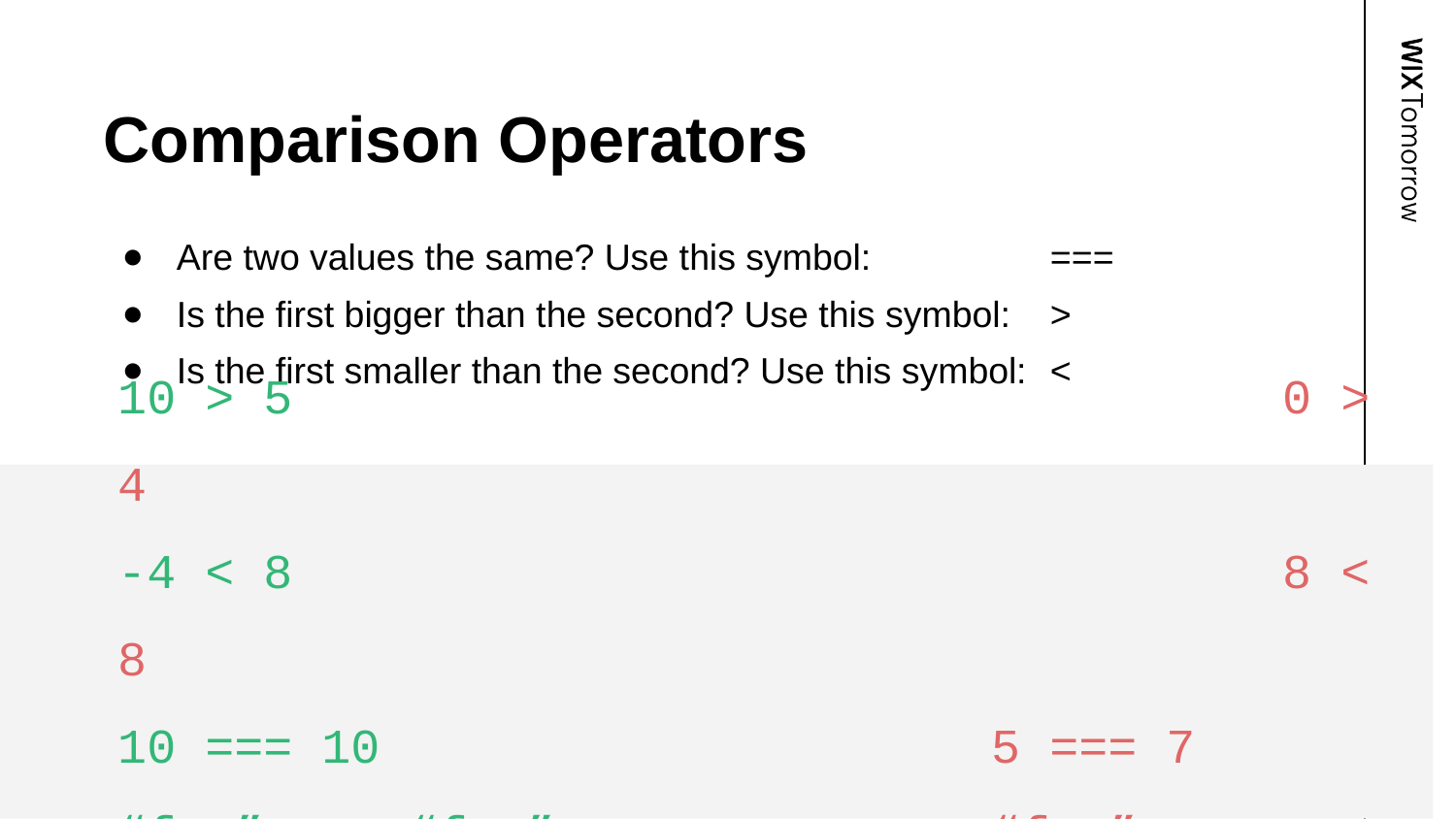

# Comparison Operators
Are two values the same? Use this symbol:  		===
Is the first bigger than the second? Use this symbol: 	>
Is the first smaller than the second? Use this symbol:	<
10 > 5							0 > 4
-4 < 8							8 < 8
10 === 10					5 === 7
“fun” === “fun”			“fun” === “happy”